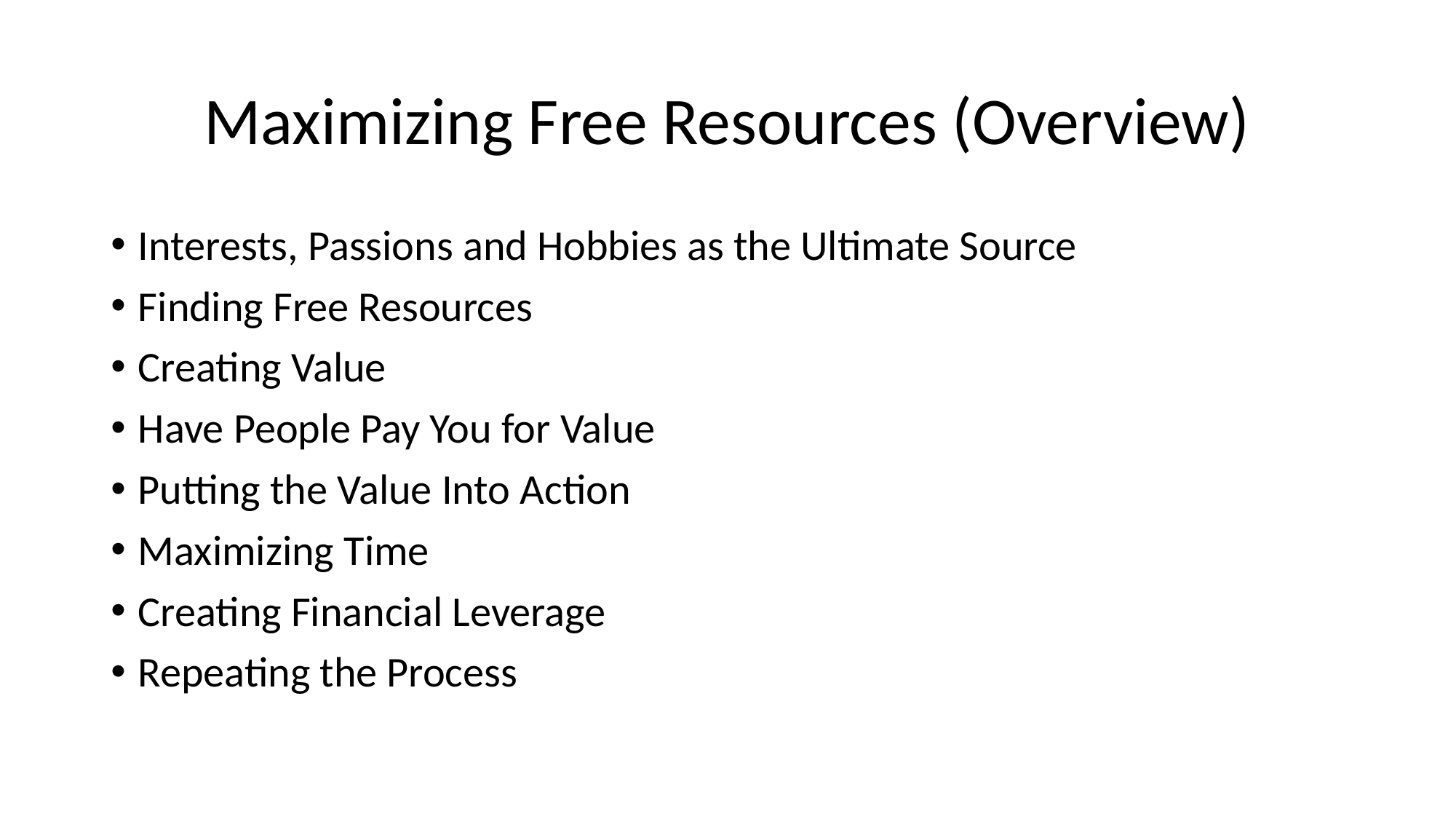

# Maximizing Free Resources (Overview)
Interests, Passions and Hobbies as the Ultimate Source
Finding Free Resources
Creating Value
Have People Pay You for Value
Putting the Value Into Action
Maximizing Time
Creating Financial Leverage
Repeating the Process